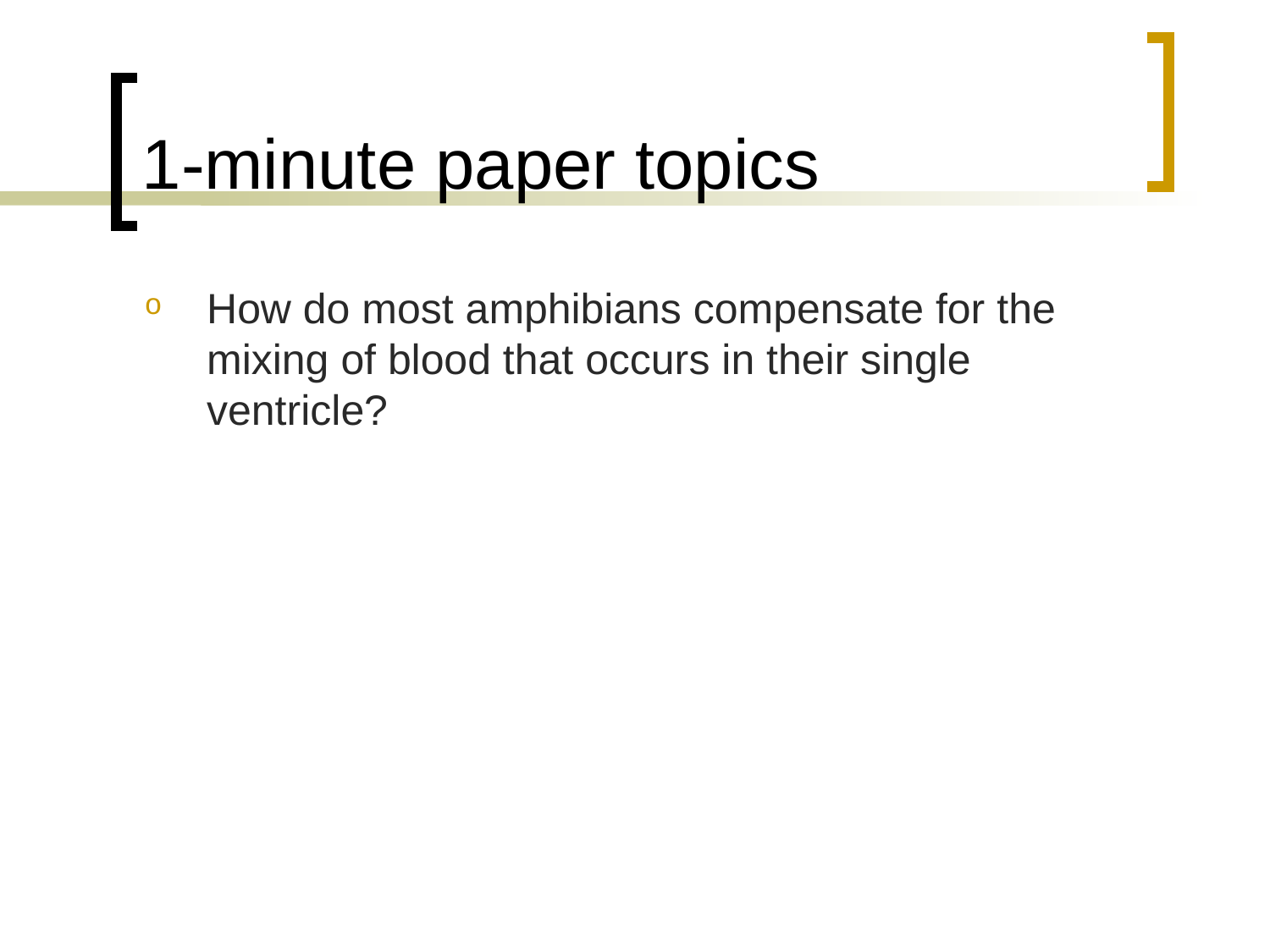

# 1-minute paper topics
How do most amphibians compensate for the mixing of blood that occurs in their single ventricle?